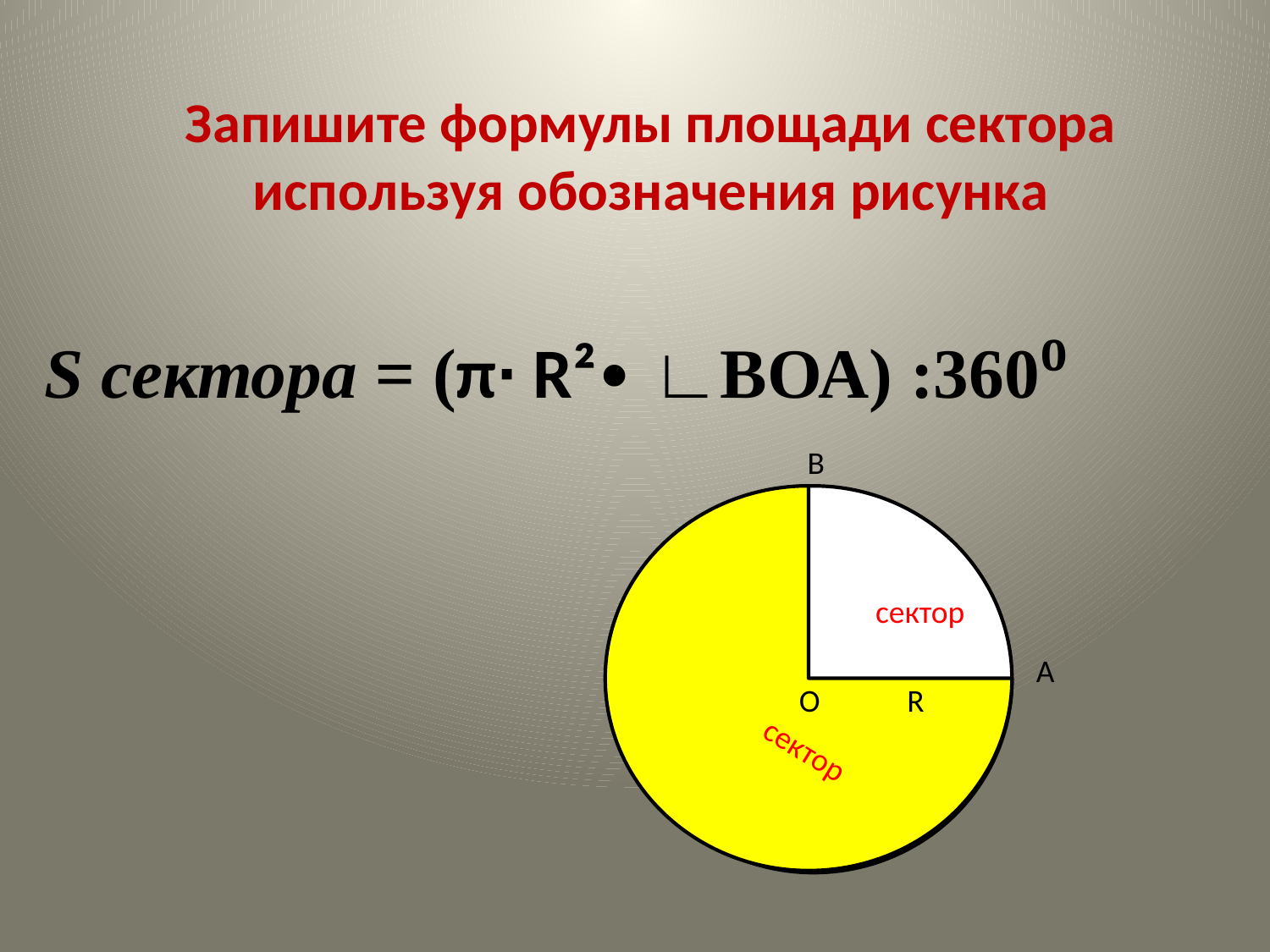

# Запишите формулы площади сектора используя обозначения рисунка

S сектора = (π∙ R²∙ ∟ВОА) :360⁰

B

сектор
A
O
R
сектор